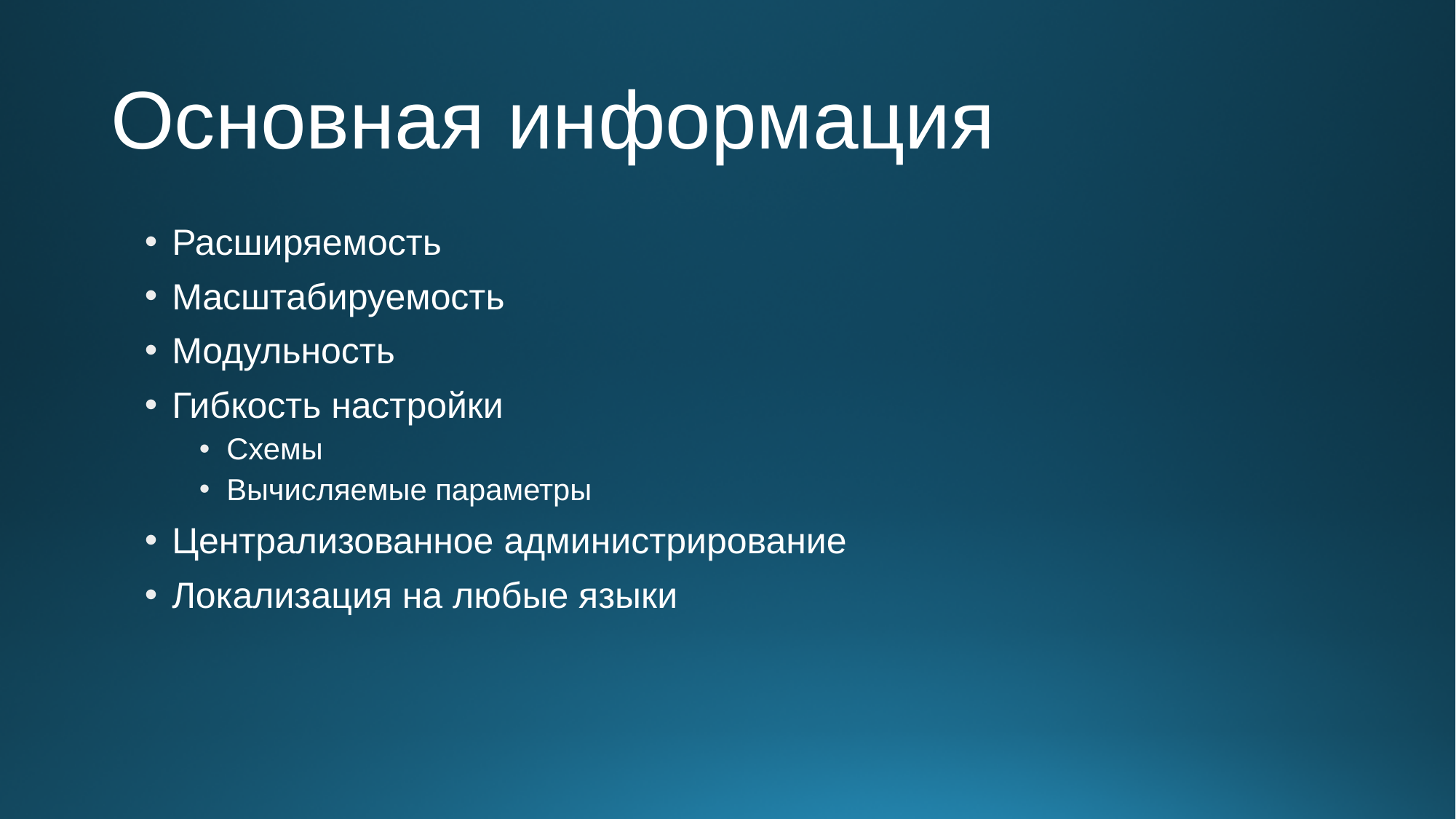

# Основная информация
Расширяемость
Масштабируемость
Модульность
Гибкость настройки
Схемы
Вычисляемые параметры
Централизованное администрирование
Локализация на любые языки